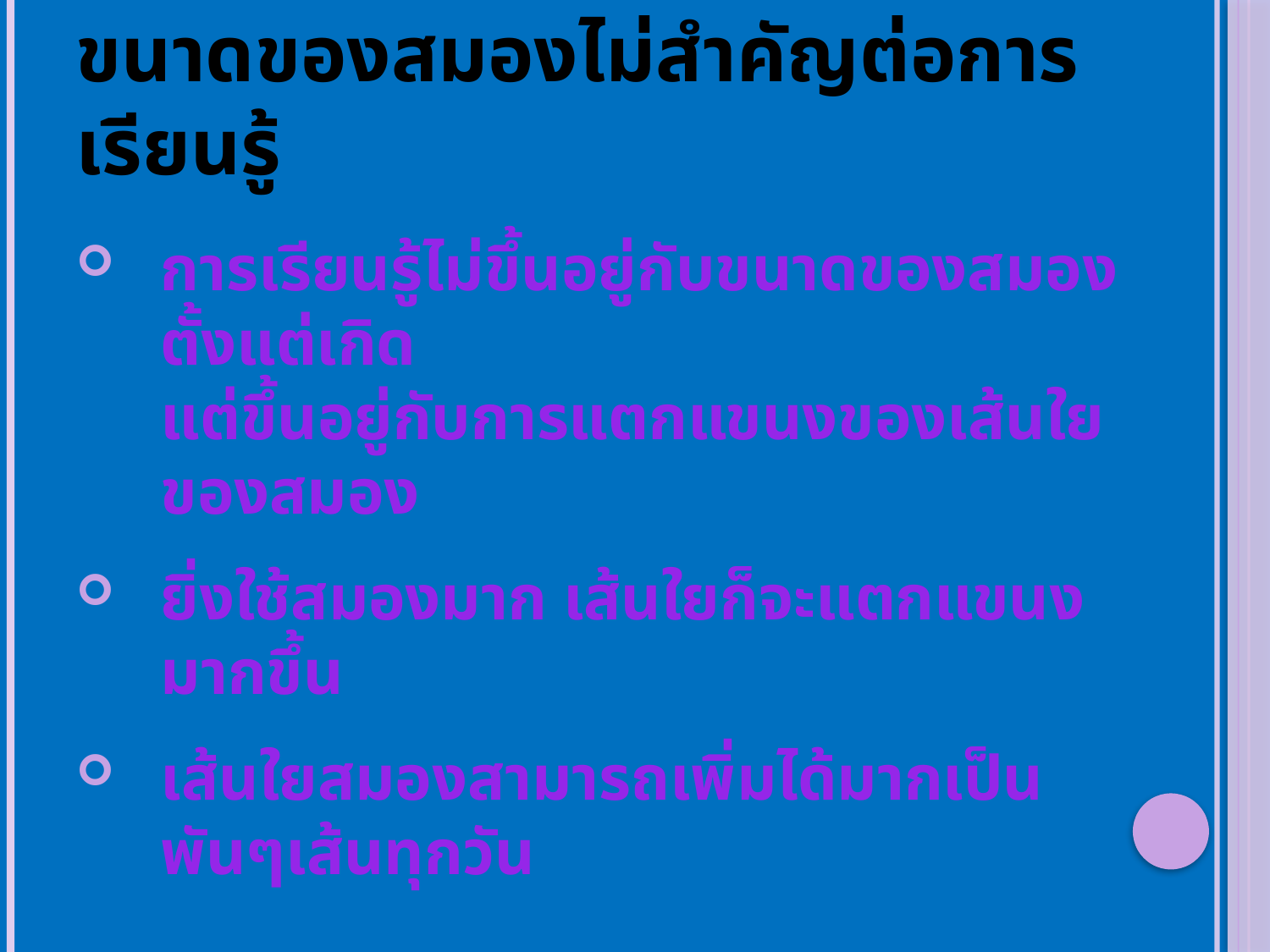

# ขนาดของสมองไม่สำคัญต่อการเรียนรู้
การเรียนรู้ไม่ขึ้นอยู่กับขนาดของสมองตั้งแต่เกิด
	แต่ขึ้นอยู่กับการแตกแขนงของเส้นใยของสมอง
ยิ่งใช้สมองมาก เส้นใยก็จะแตกแขนงมากขึ้น
เส้นใยสมองสามารถเพิ่มได้มากเป็นพันๆเส้นทุกวัน